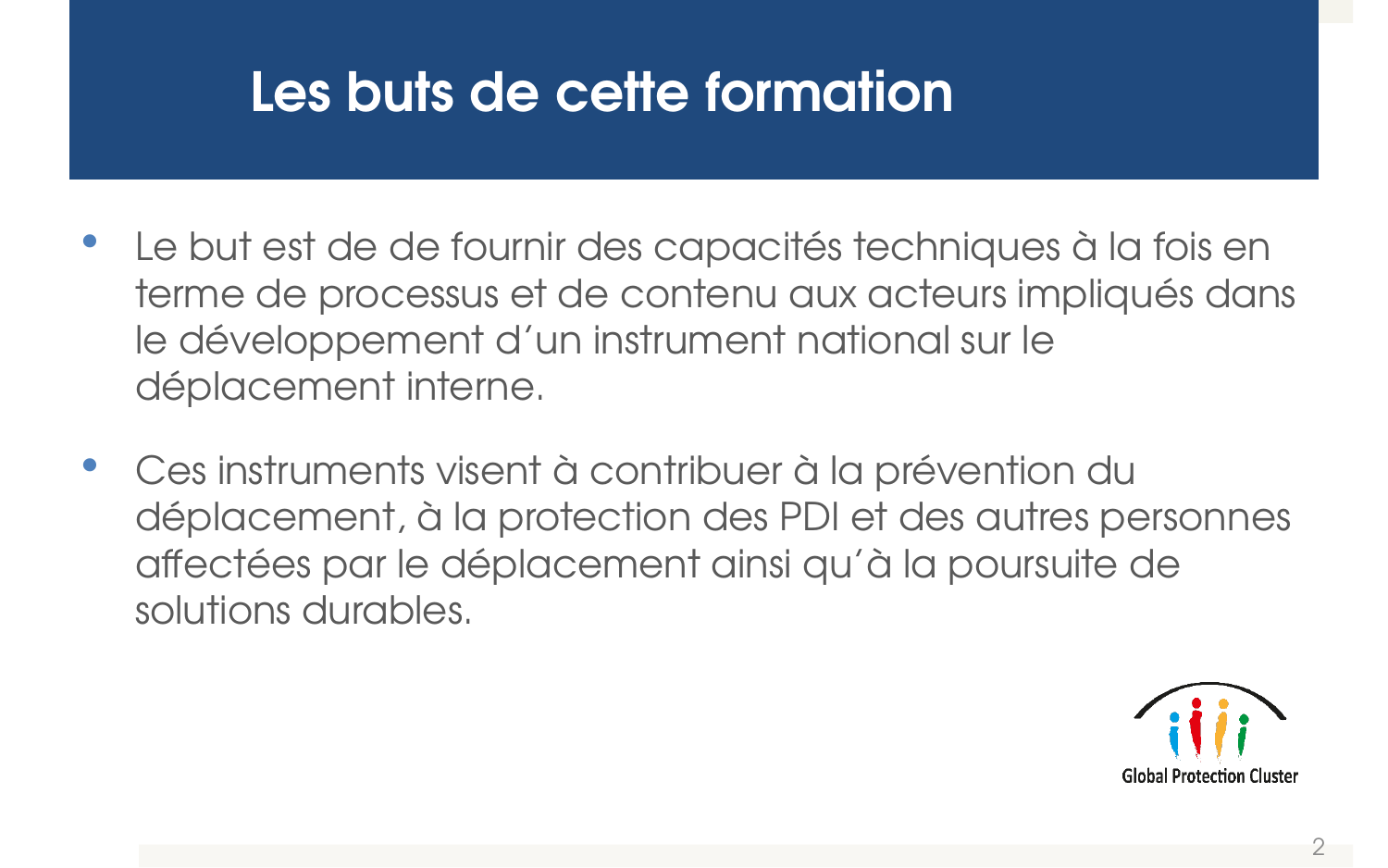

# Les buts de cette formation
Le but est de de fournir des capacités techniques à la fois en terme de processus et de contenu aux acteurs impliqués dans le développement d’un instrument national sur le déplacement interne.
Ces instruments visent à contribuer à la prévention du déplacement, à la protection des PDI et des autres personnes affectées par le déplacement ainsi qu’à la poursuite de solutions durables.